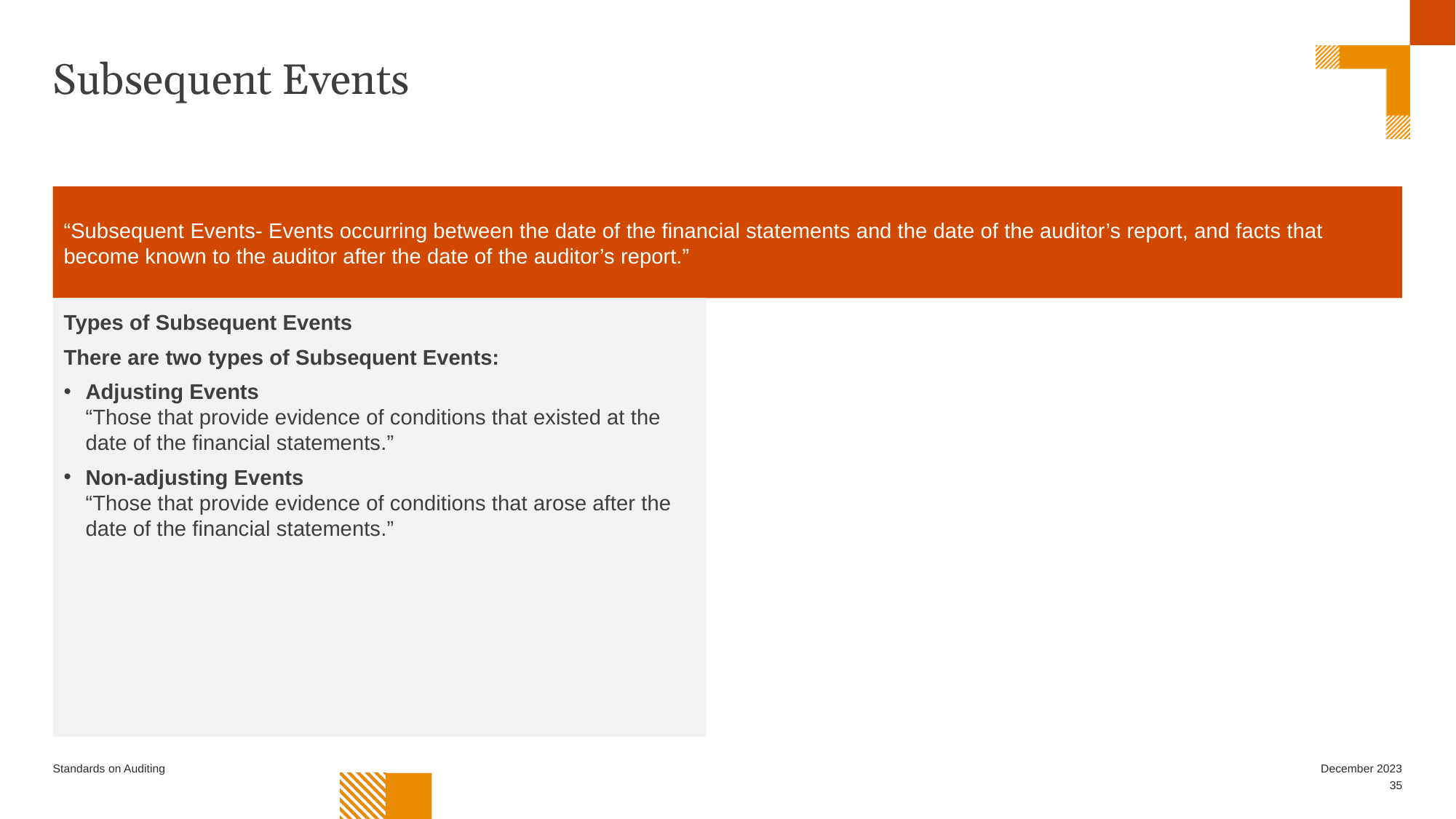

# Subsequent Events
“Subsequent Events- Events occurring between the date of the financial statements and the date of the auditor’s report, and facts that become known to the auditor after the date of the auditor’s report.”
Types of Subsequent Events
There are two types of Subsequent Events:
Adjusting Events
“Those that provide evidence of conditions that existed at the date of the financial statements.”
Non-adjusting Events
“Those that provide evidence of conditions that arose after the date of the financial statements.”
Standards on Auditing
December 2023
35